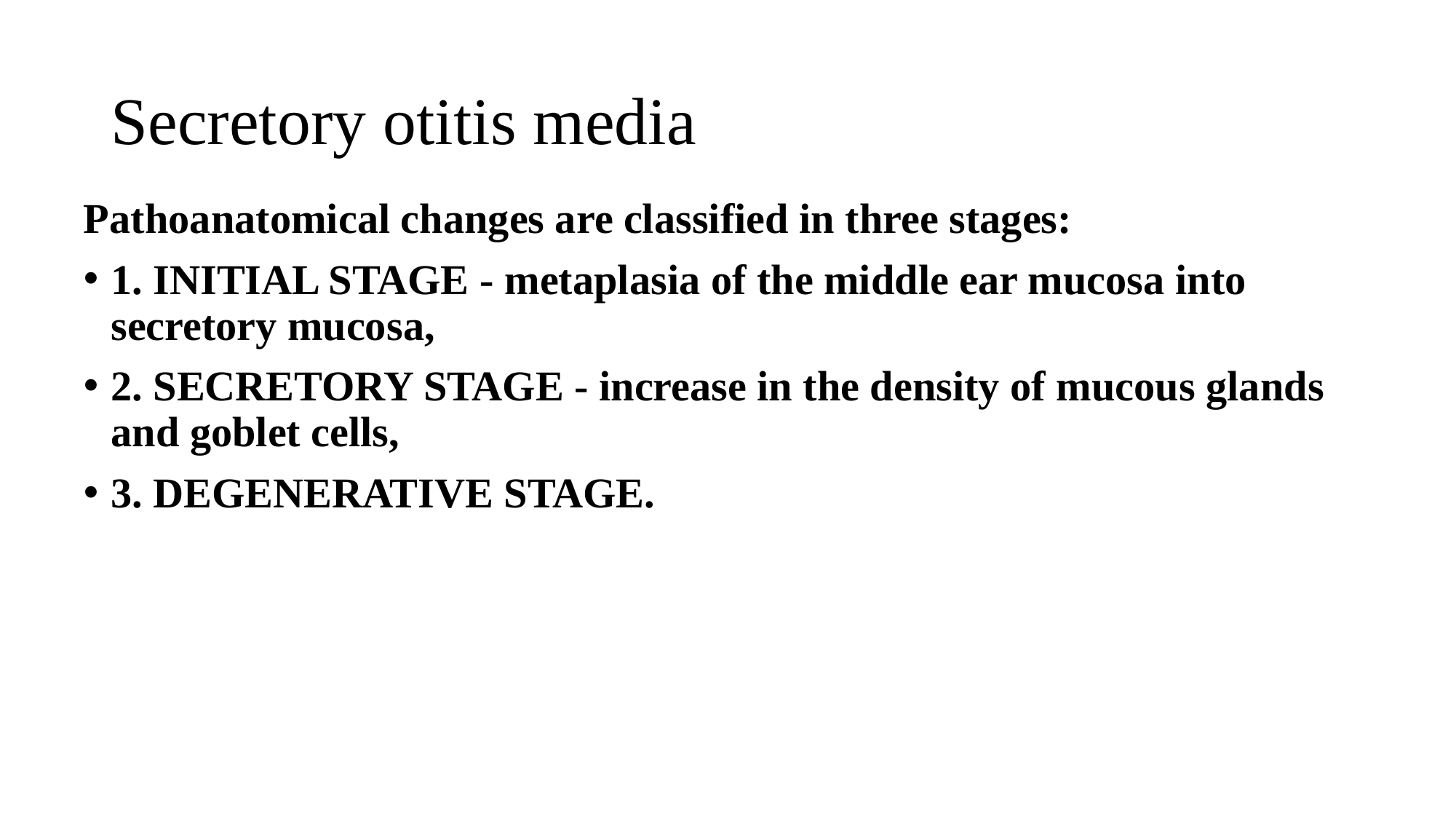

# Secretory otitis media
Pathoanatomical changes are classified in three stages:
1. INITIAL STAGE - metaplasia of the middle ear mucosa into secretory mucosa,
2. SECRETORY STAGE - increase in the density of mucous glands and goblet cells,
3. DEGENERATIVE STAGE.